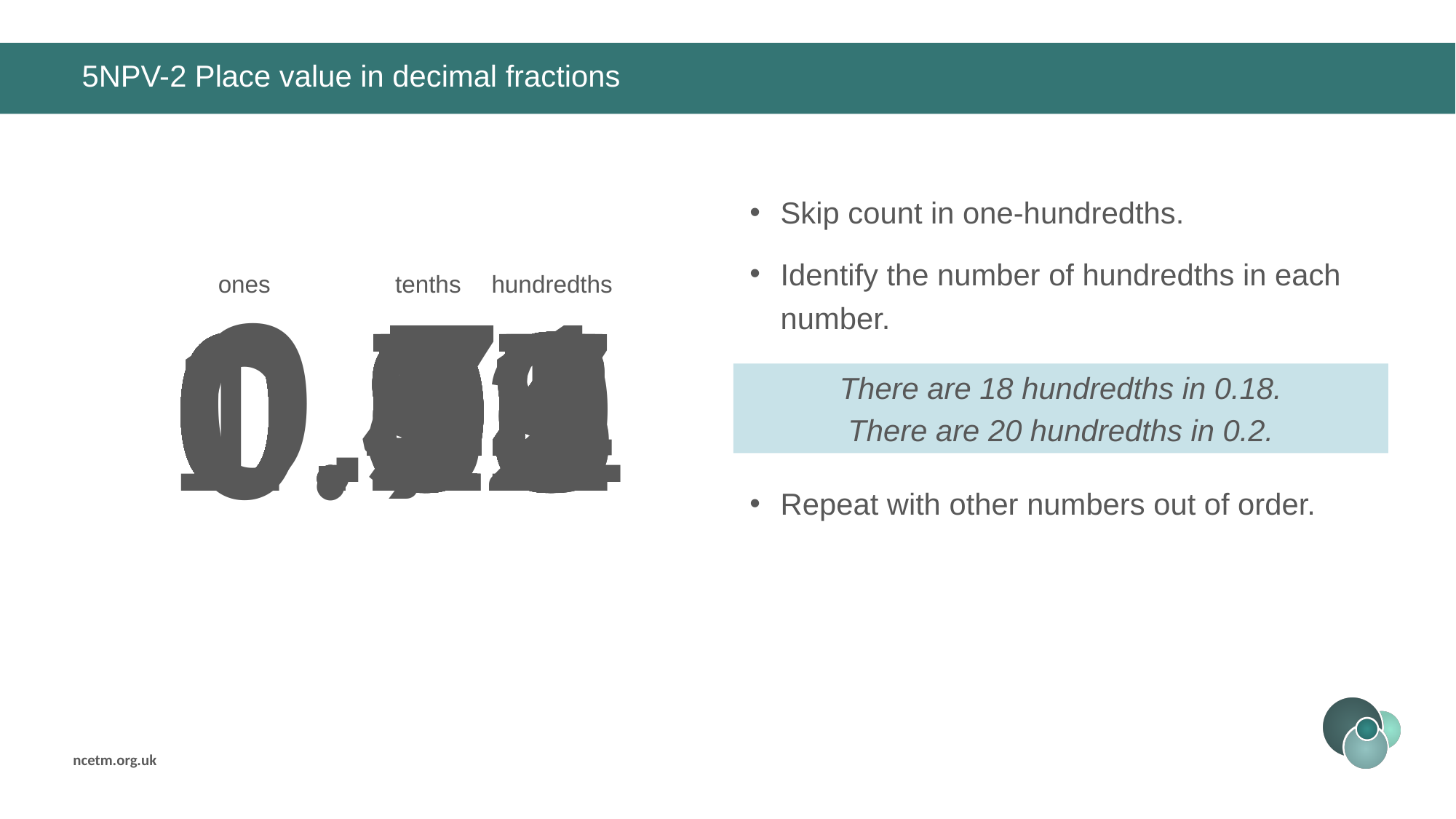

# 5NPV-2 Place value in decimal fractions
Skip count in one-hundredths.
Identify the number of hundredths in each number.

Repeat with other numbers out of order.

0.71
ones
tenths
hundredths
0.11
0.01
0.02
0.03
0.04
0.05
0.06
0.07
0.08
0.09
0.1
1
0.21
0.31
0.41
0.51
0.61
0.61
0.81
0.91
0.12
0.22
0.32
0.42
0.52
0.62
0.72
0.82
0.92
0.13
0.23
0.33
0.43
0.53
0.63
0.73
0.83
0.93
0.14
0.24
0.34
0.44
0.54
0.64
0.74
0.84
0.94
0.15
0.25
0.35
0.45
0.55
0.65
0.75
0.85
0.95
0.16
0.26
0.36
0.46
0.56
0.66
0.76
0.86
0.96
0.17
0.27
0.37
0.47
0.57
0.67
0.77
0.87
0.97
0.18
0.28
0.38
0.48
0.58
0.68
0.78
0.88
0.98
0.19
0.29
0.39
0.49
0.59
0.69
0.79
0.89
0.99
0.2
0.3
0.4
0.5
0.6
0.7
0.8
0.9
There are 18 hundredths in 0.18.
There are 20 hundredths in 0.2.